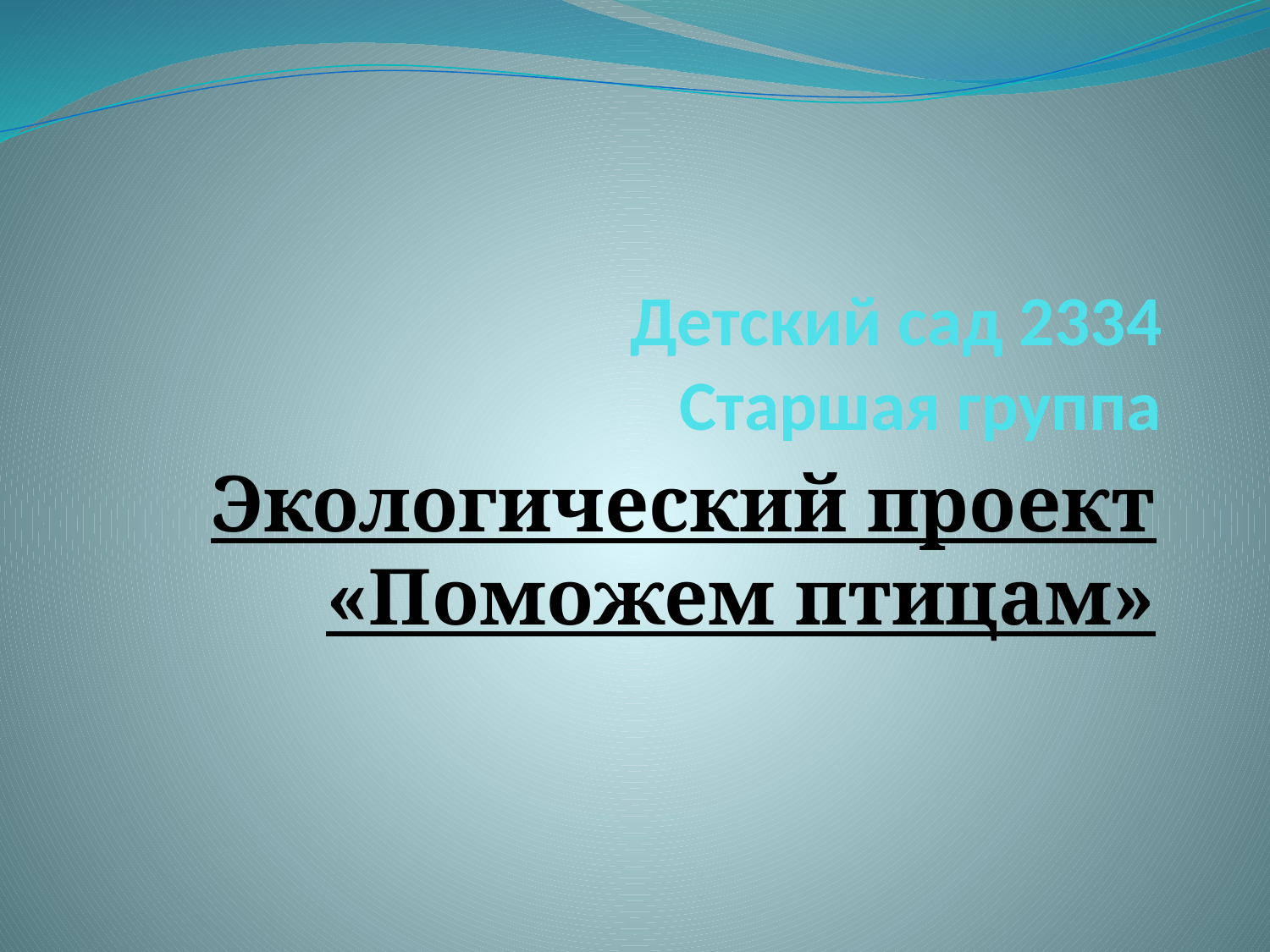

# Детский сад 2334 Старшая группа
Экологический проект
«Поможем птицам»